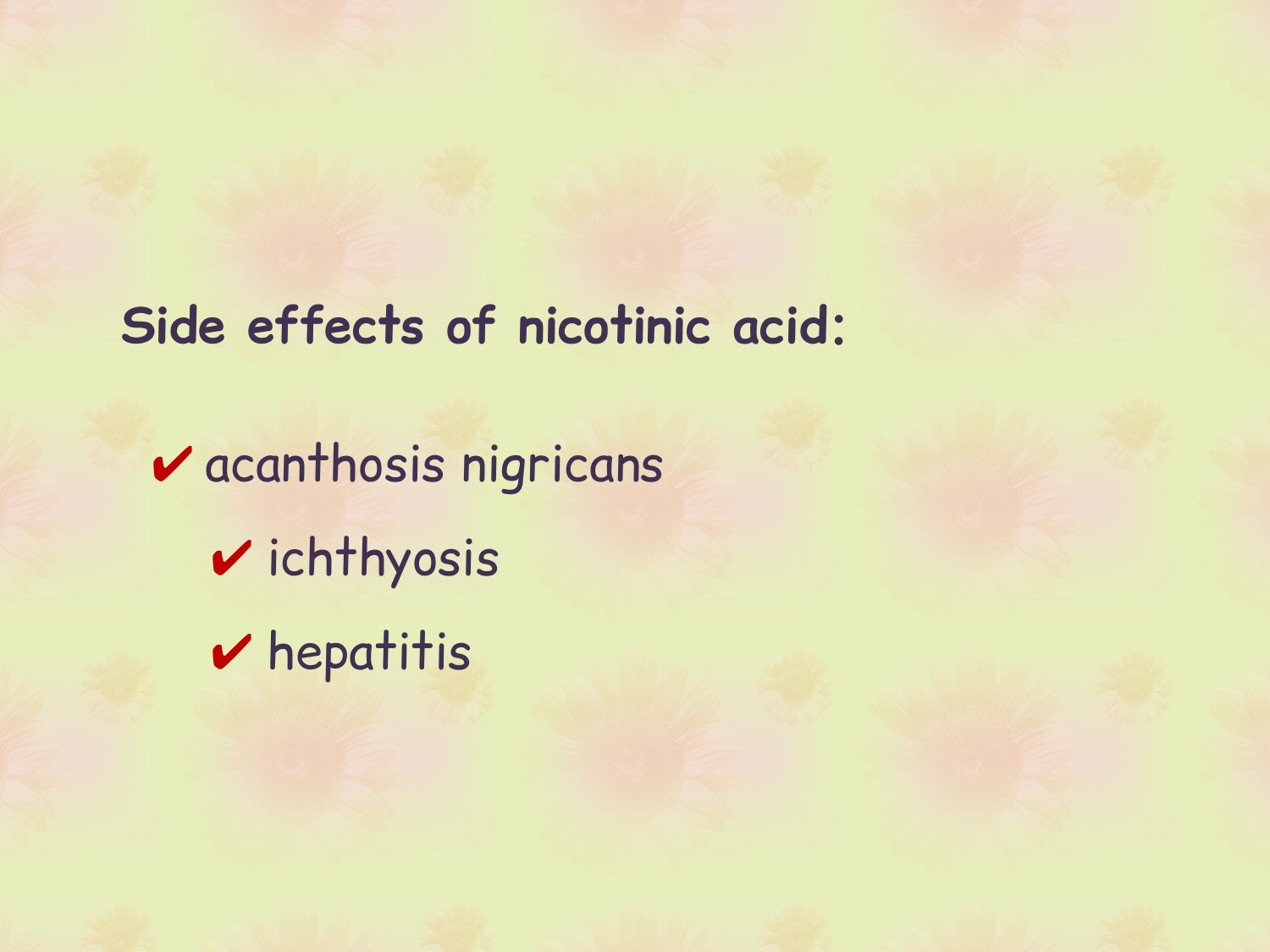

Side effects of nicotinic acid:

  ✔ acanthosis nigricans

      ✔ ichthyosis

      ✔ hepatitis